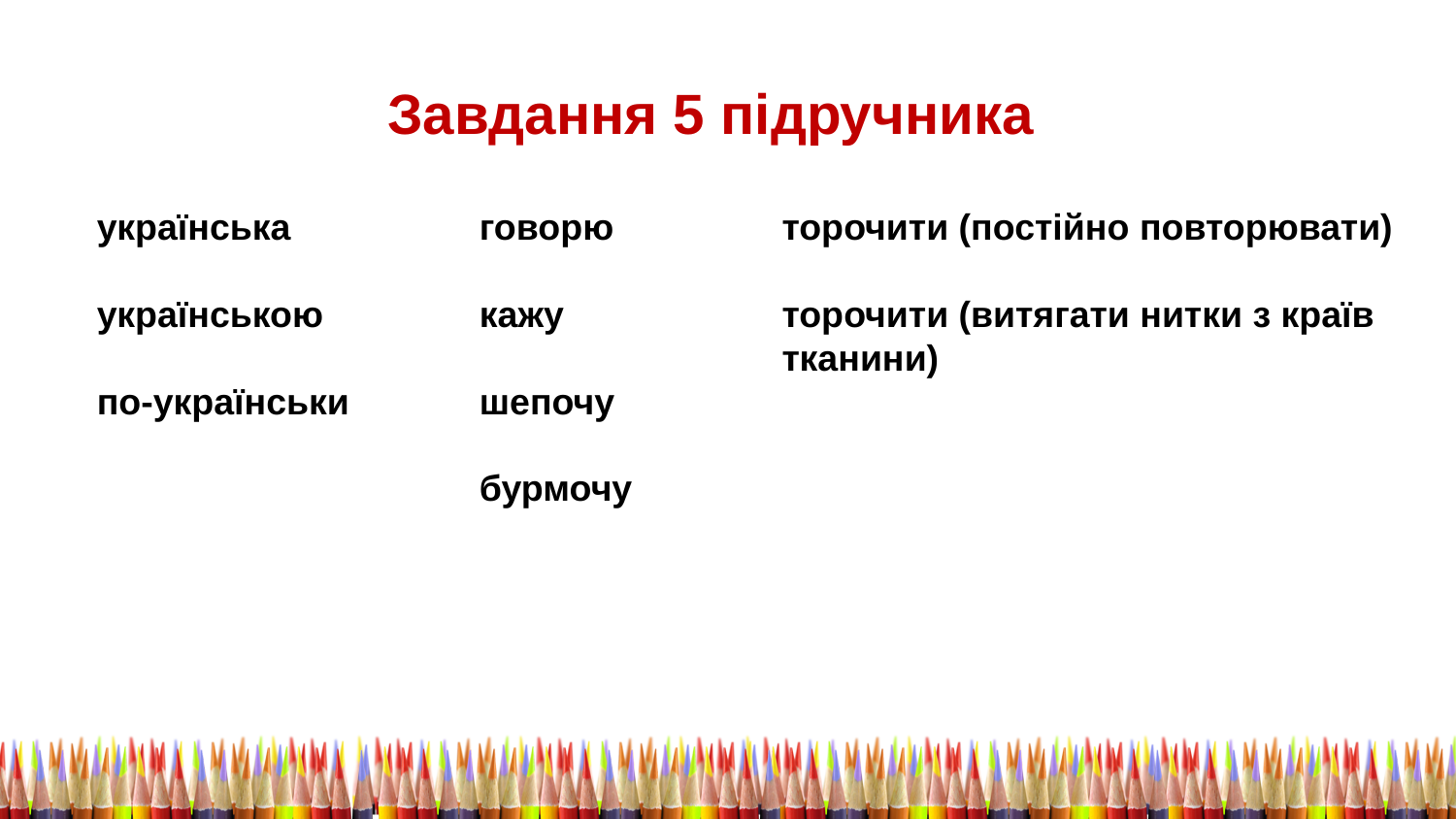

Завдання 5 підручника
| українська українською по-українськи | говорю кажу шепочу бурмочу | торочити (постійно повторювати) торочити (витягати нитки з країв тканини) |
| --- | --- | --- |